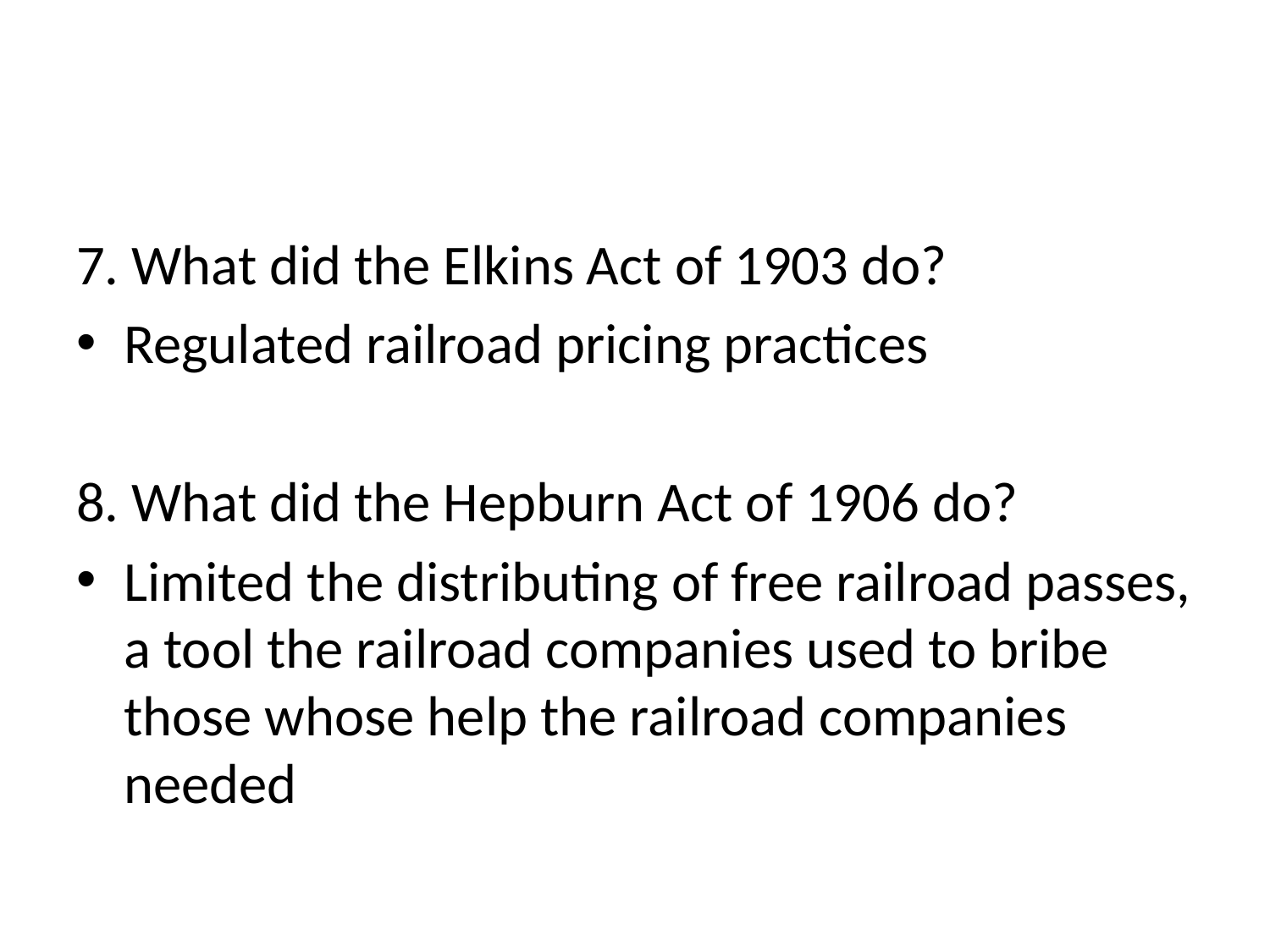

#
7. What did the Elkins Act of 1903 do?
Regulated railroad pricing practices

8. What did the Hepburn Act of 1906 do?
Limited the distributing of free railroad passes, a tool the railroad companies used to bribe those whose help the railroad companies needed